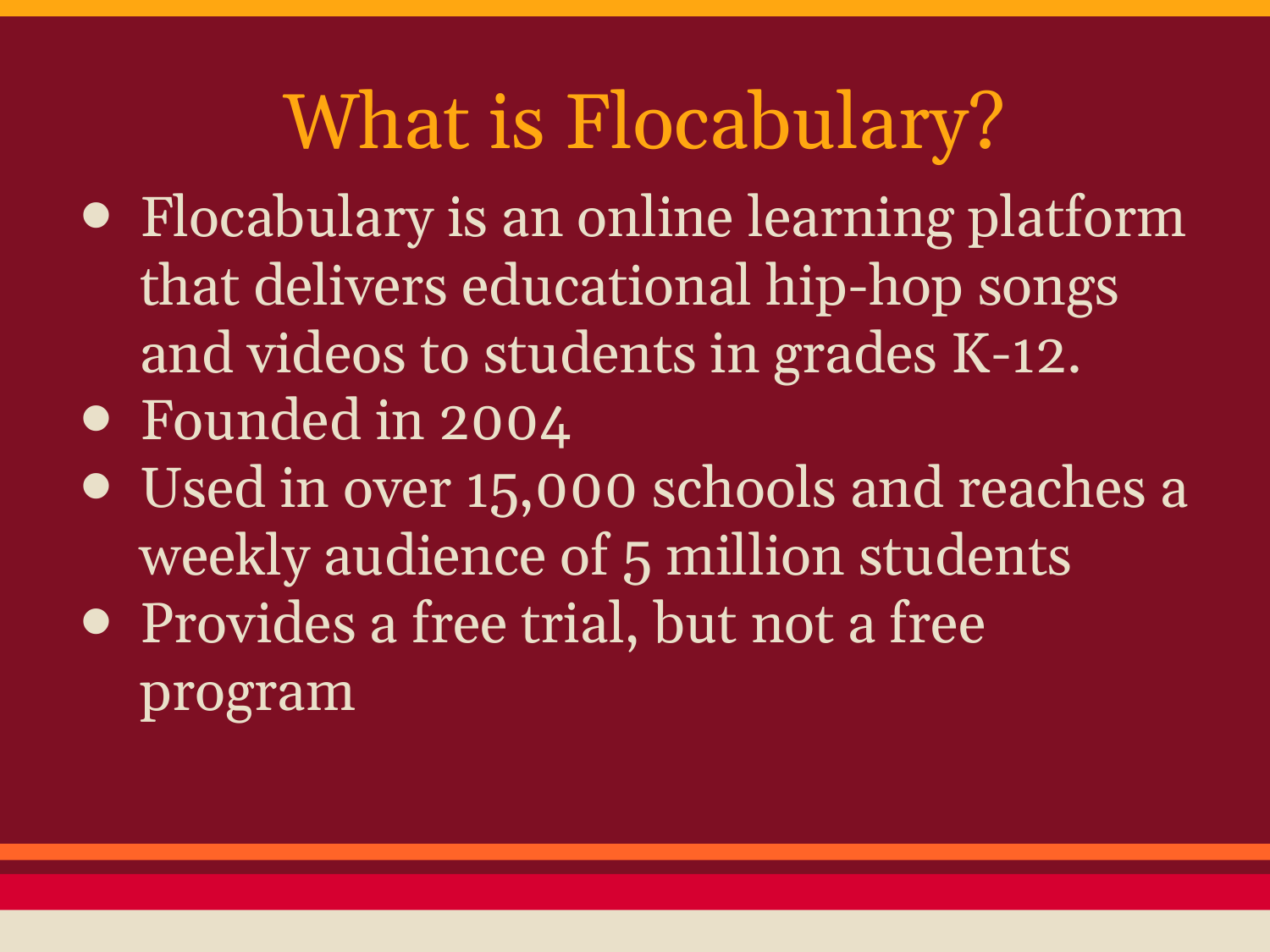

# What is Flocabulary?
Flocabulary is an online learning platform that delivers educational hip-hop songs and videos to students in grades K-12.
Founded in 2004
Used in over 15,000 schools and reaches a weekly audience of 5 million students
Provides a free trial, but not a free program